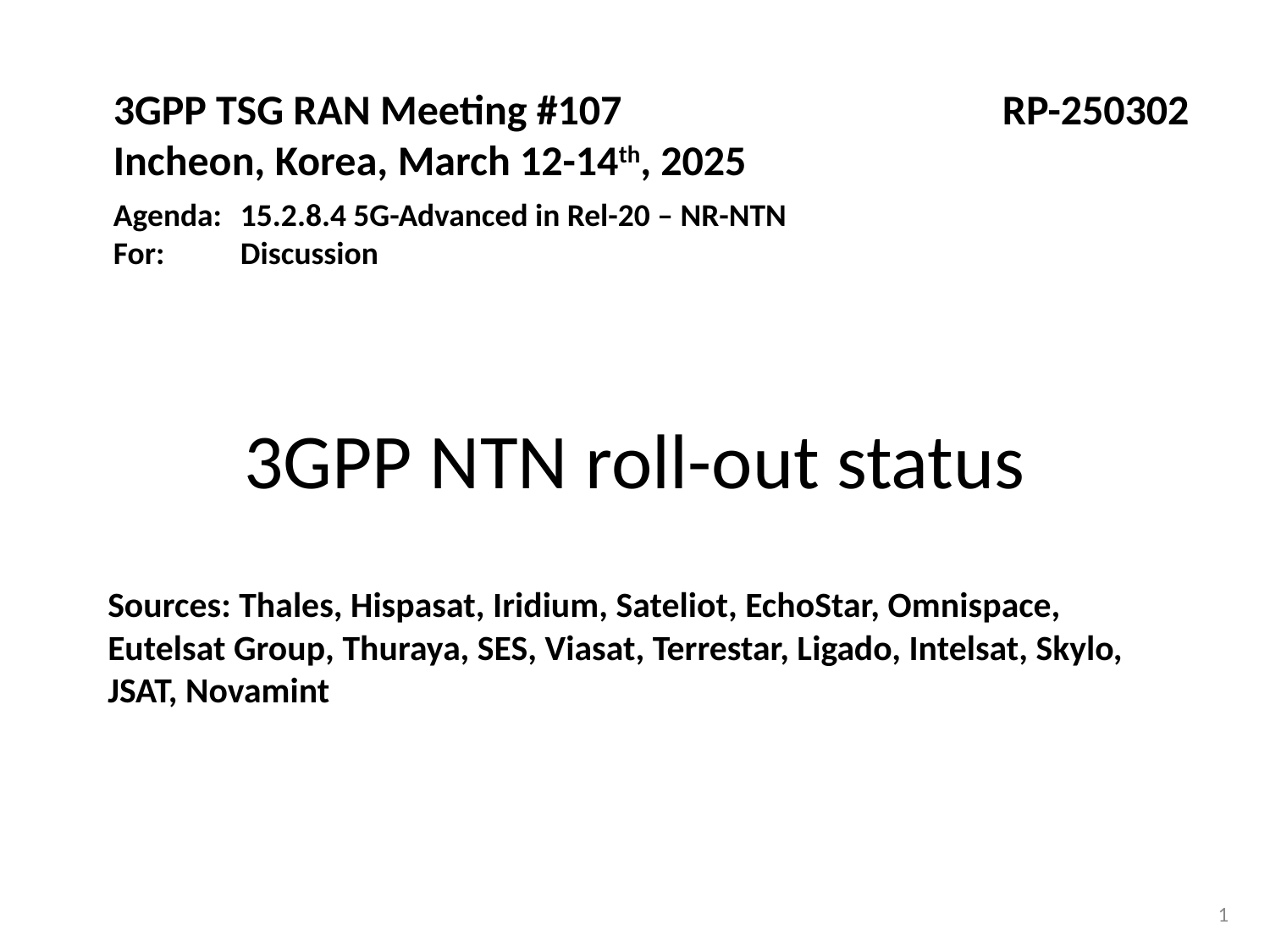

3GPP TSG RAN Meeting #107			RP-250302
Incheon, Korea, March 12-14th, 2025
Agenda:	15.2.8.4 5G-Advanced in Rel-20 – NR-NTN
For:	Discussion
# 3GPP NTN roll-out status
Sources: Thales, Hispasat, Iridium, Sateliot, EchoStar, Omnispace, Eutelsat Group, Thuraya, SES, Viasat, Terrestar, Ligado, Intelsat, Skylo, JSAT, Novamint
1